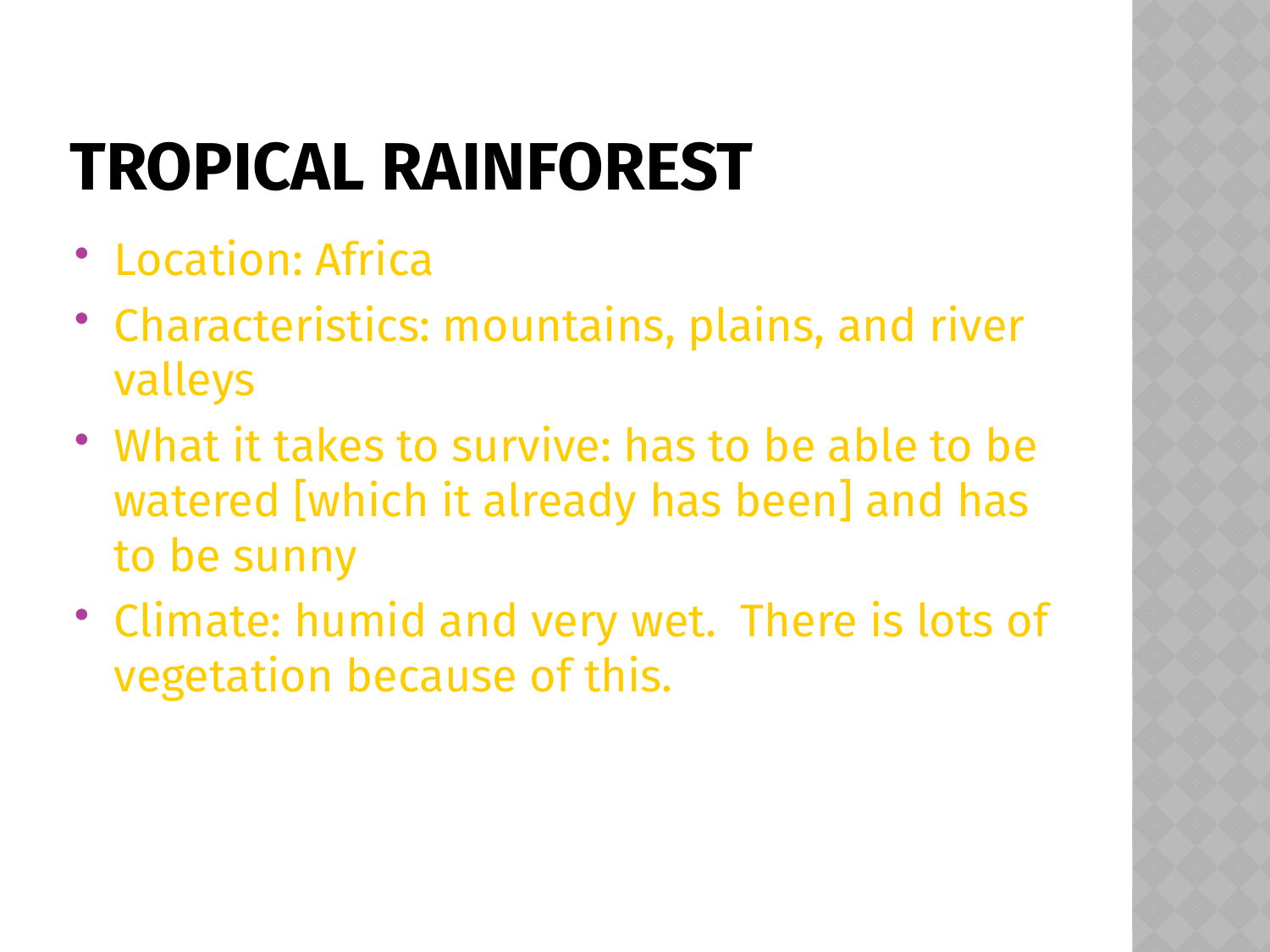

# TROPICAL RAINFOREST
Location: Africa
Characteristics: mountains, plains, and river valleys
What it takes to survive: has to be able to be watered [which it already has been] and has to be sunny
Climate: humid and very wet.  There is lots of vegetation because of this.